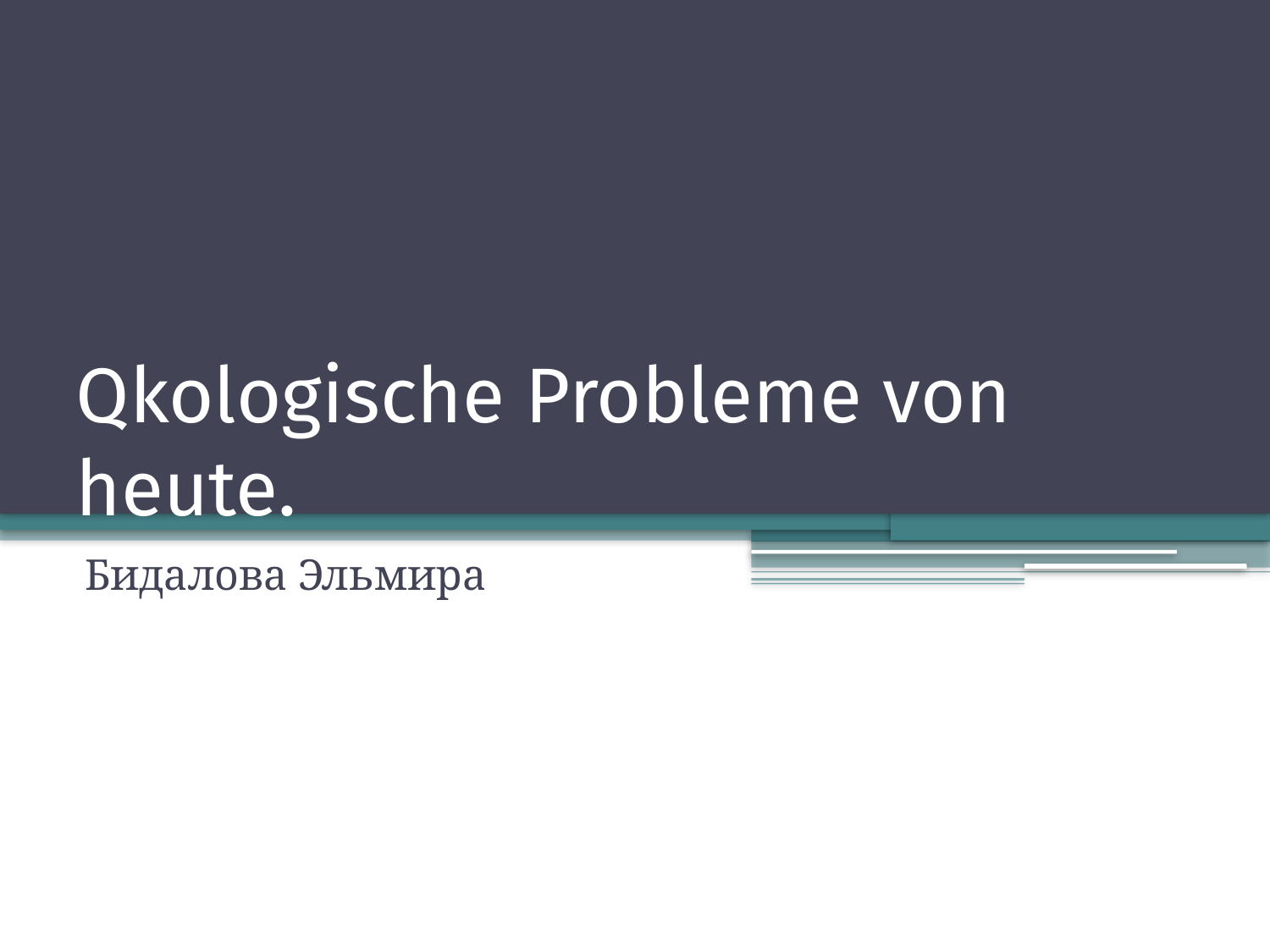

# Qkologische Probleme von heute.
Бидалова Эльмира